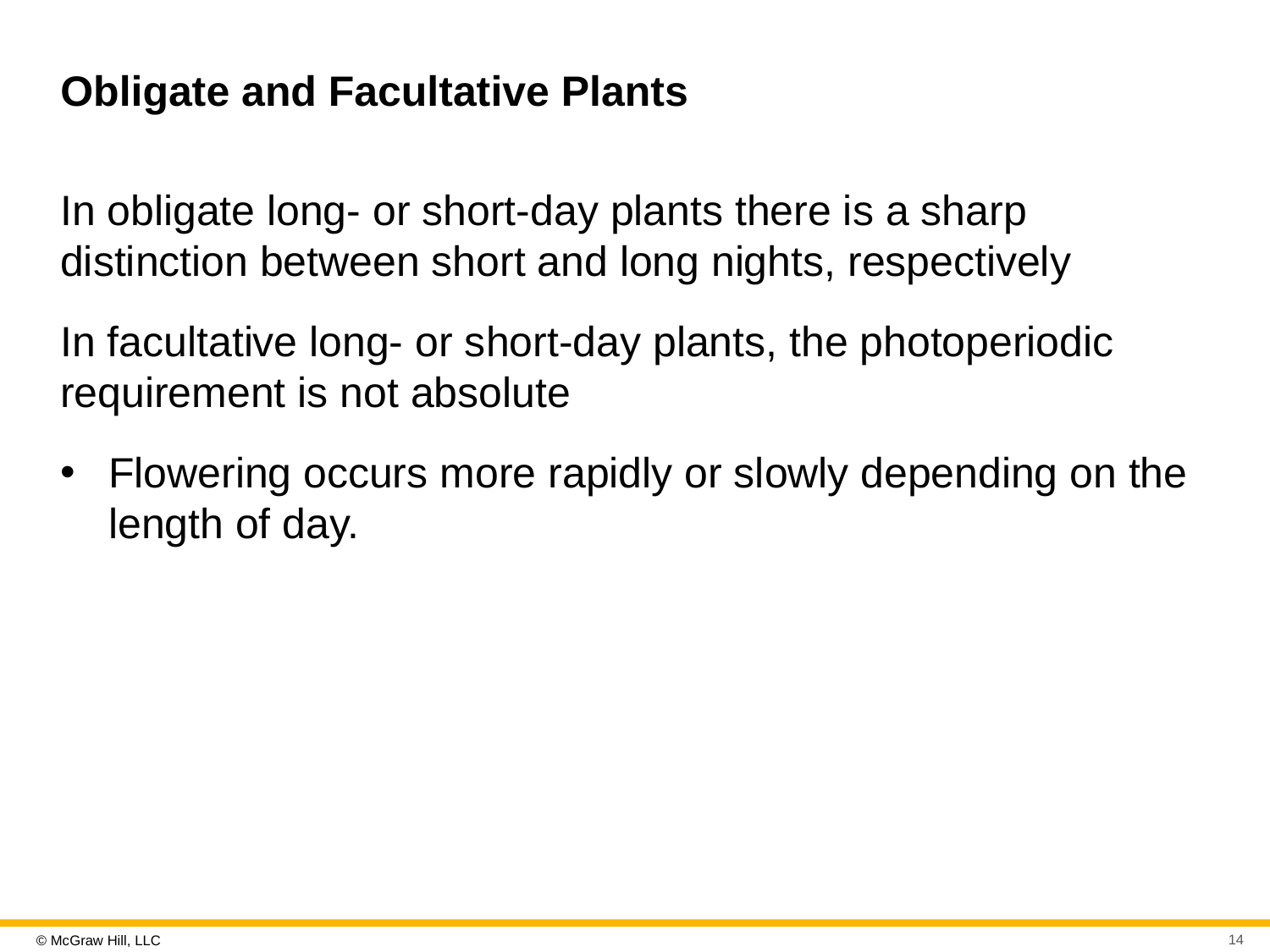

# Obligate and Facultative Plants
In obligate long- or short-day plants there is a sharp distinction between short and long nights, respectively
In facultative long- or short-day plants, the photoperiodic requirement is not absolute
Flowering occurs more rapidly or slowly depending on the length of day.
14